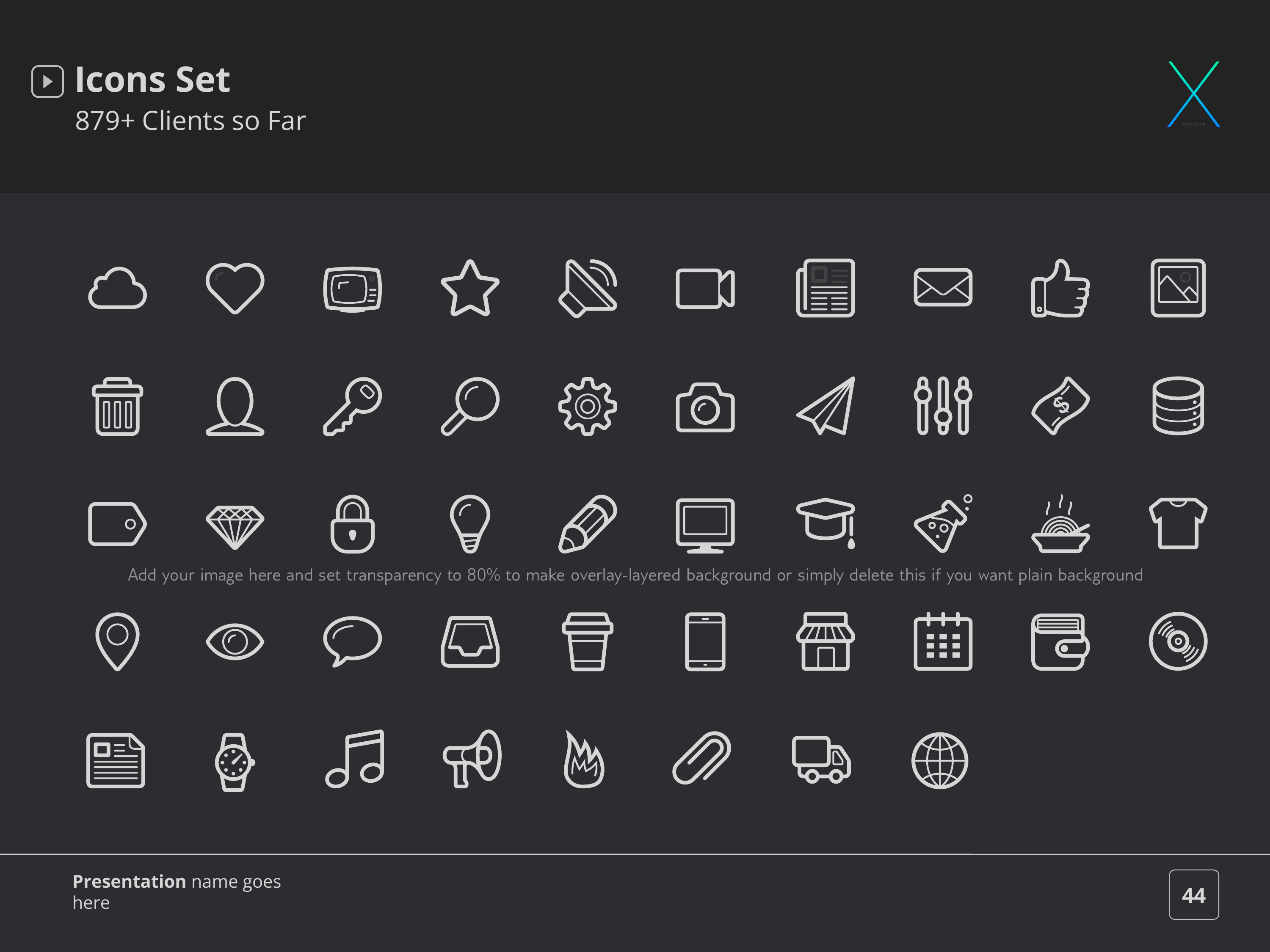

Icons Set
879+ Clients so Far

44